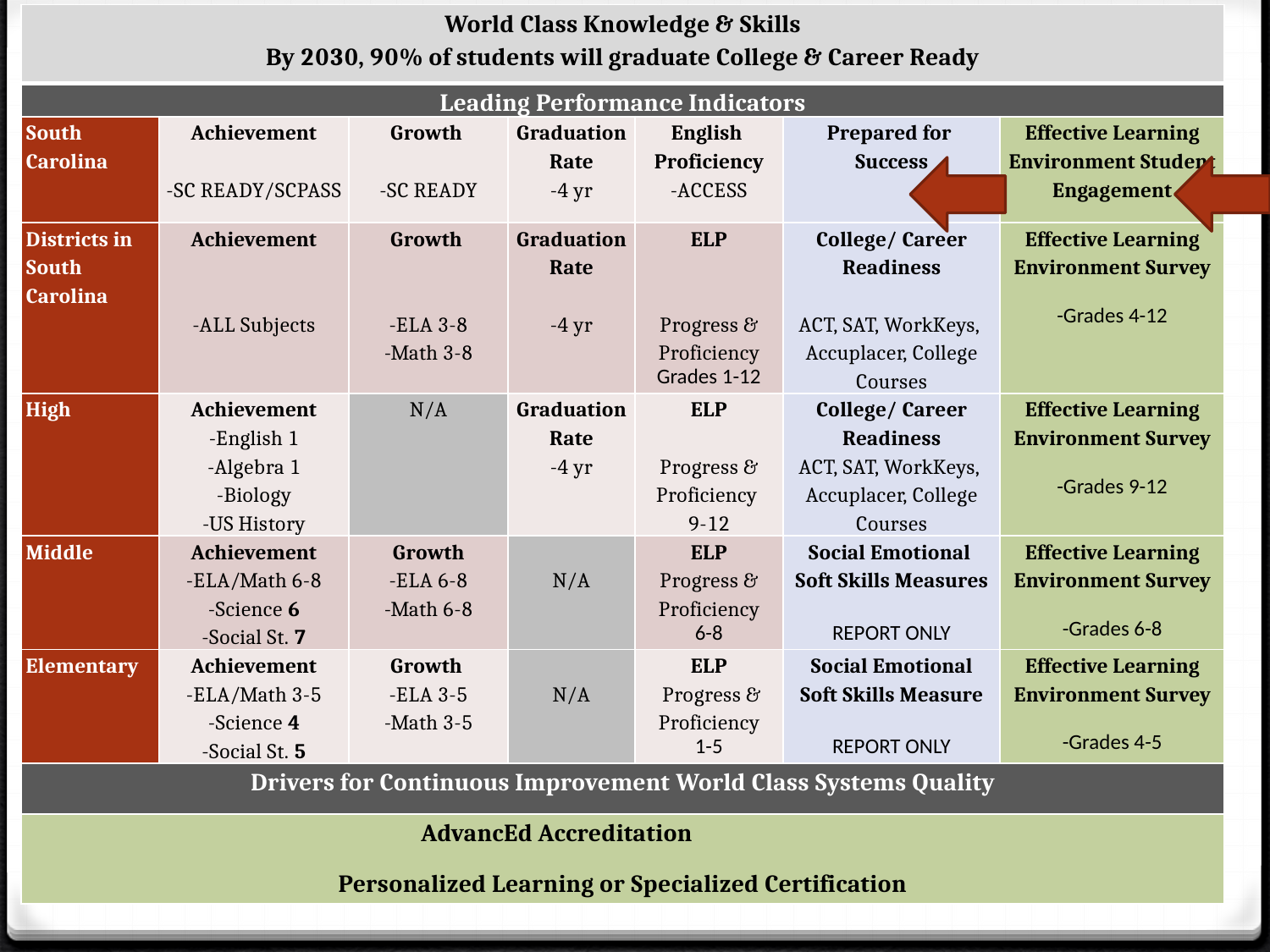

| World Class Knowledge & Skills By 2030, 90% of students will graduate College & Career Ready |  |  |  |  |  |  |
| --- | --- | --- | --- | --- | --- | --- |
| Leading Performance Indicators |  |  |  |  |  |  |
| South Carolina | Achievement -SC READY/SCPASS | Growth -SC READY | Graduation Rate -4 yr | English Proficiency -ACCESS | Prepared for Success | Effective Learning Environment Student Engagement |
| Districts in South Carolina | Achievement -ALL Subjects | Growth -ELA 3-8 -Math 3-8 | Graduation Rate -4 yr | ELP   Progress & Proficiency Grades 1-12 | College/ Career Readiness ACT, SAT, WorkKeys, Accuplacer, College Courses | Effective Learning Environment Survey -Grades 4-12 |
| High | Achievement -English 1 -Algebra 1 -Biology -US History | N/A | Graduation Rate -4 yr | ELP   Progress & Proficiency 9-12 | College/ Career Readiness ACT, SAT, WorkKeys, Accuplacer, College Courses | Effective Learning Environment Survey -Grades 9-12 |
| Middle | Achievement -ELA/Math 6-8 -Science 6 -Social St. 7 | Growth -ELA 6-8 -Math 6-8 | N/A | ELP Progress & Proficiency 6-8 | Social Emotional Soft Skills Measures REPORT ONLY | Effective Learning Environment Survey -Grades 6-8 |
| Elementary | Achievement -ELA/Math 3-5 -Science 4 -Social St. 5 | Growth -ELA 3-5 -Math 3-5 | N/A | ELP  Progress & Proficiency 1-5 | Social Emotional Soft Skills Measure REPORT ONLY | Effective Learning Environment Survey -Grades 4-5 |
| Drivers for Continuous Improvement World Class Systems Quality |  |  |  |  |  |  |
| AdvancEd Accreditation Personalized Learning or Specialized Certification |  |  |  |  |  |  |